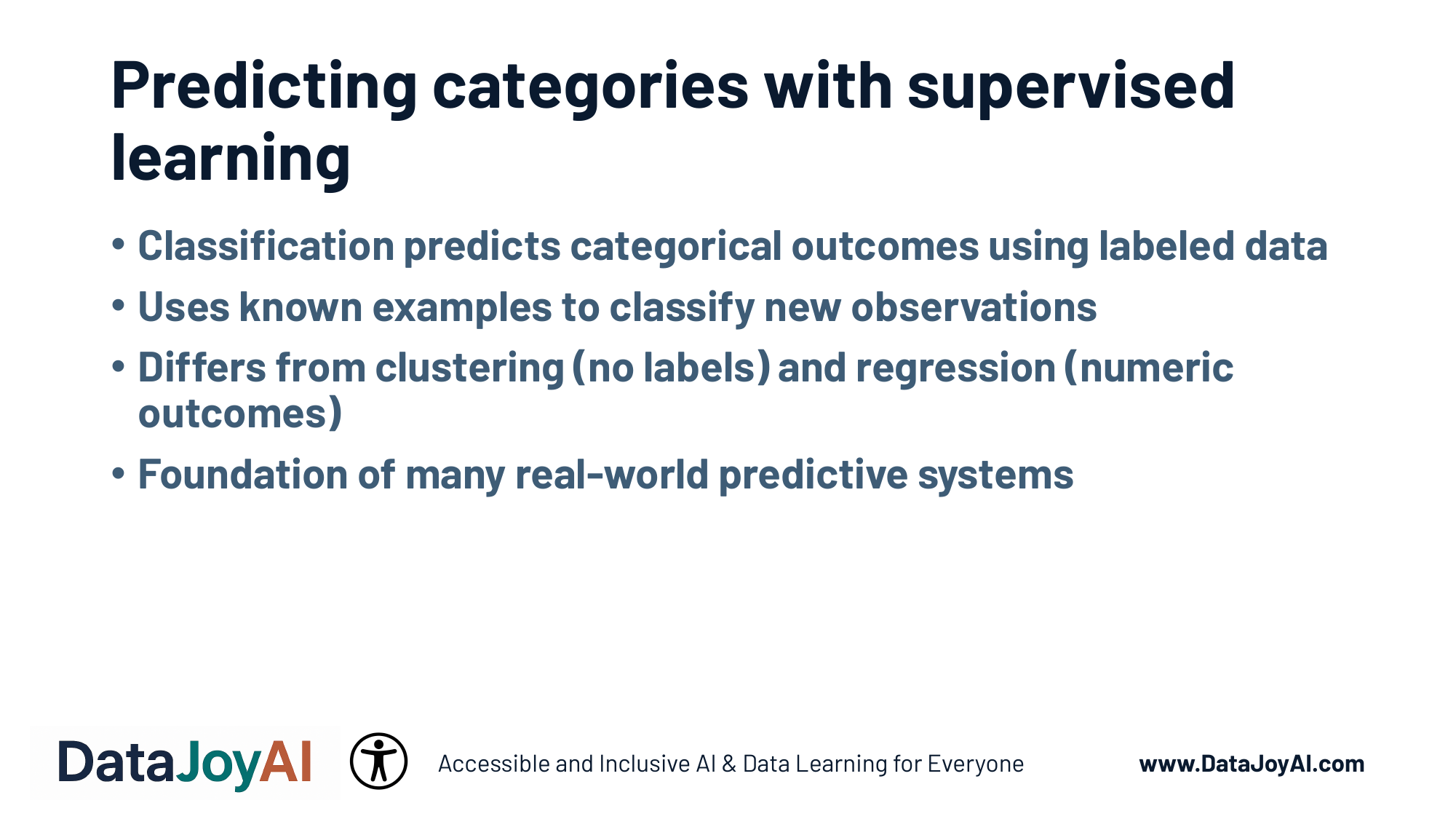

# Predicting categories with supervised learning
Classification predicts categorical outcomes using labeled data
Uses known examples to classify new observations
Differs from clustering (no labels) and regression (numeric outcomes)
Foundation of many real‑world predictive systems